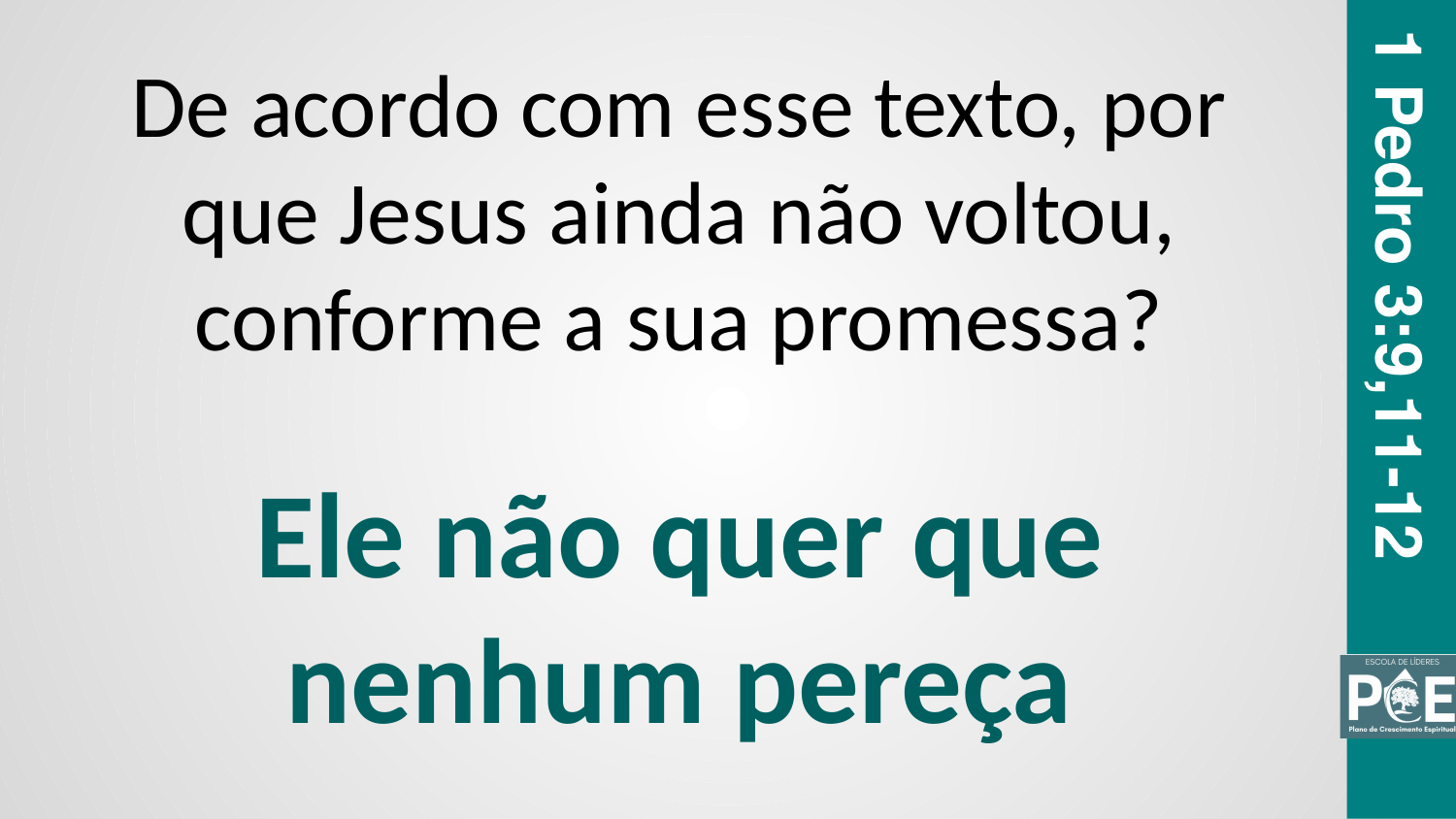

De acordo com esse texto, por que Jesus ainda não voltou, conforme a sua promessa?
1 Pedro 3:9,11-12
Ele não quer que nenhum pereça